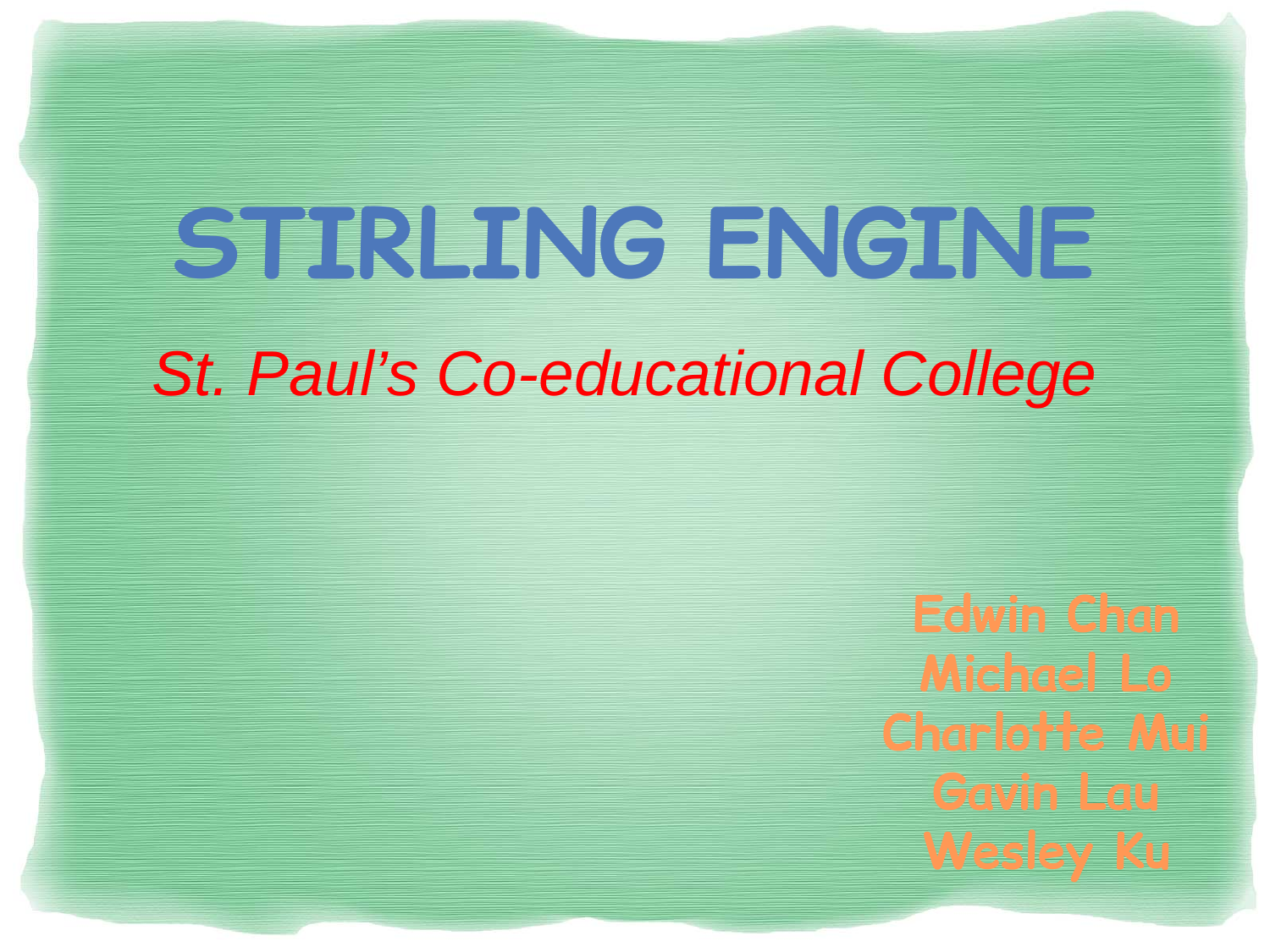

Stirling engine
St. Paul’s Co-educational College
Edwin Chan
Michael Lo
Charlotte Mui
Gavin Lau
Wesley Ku